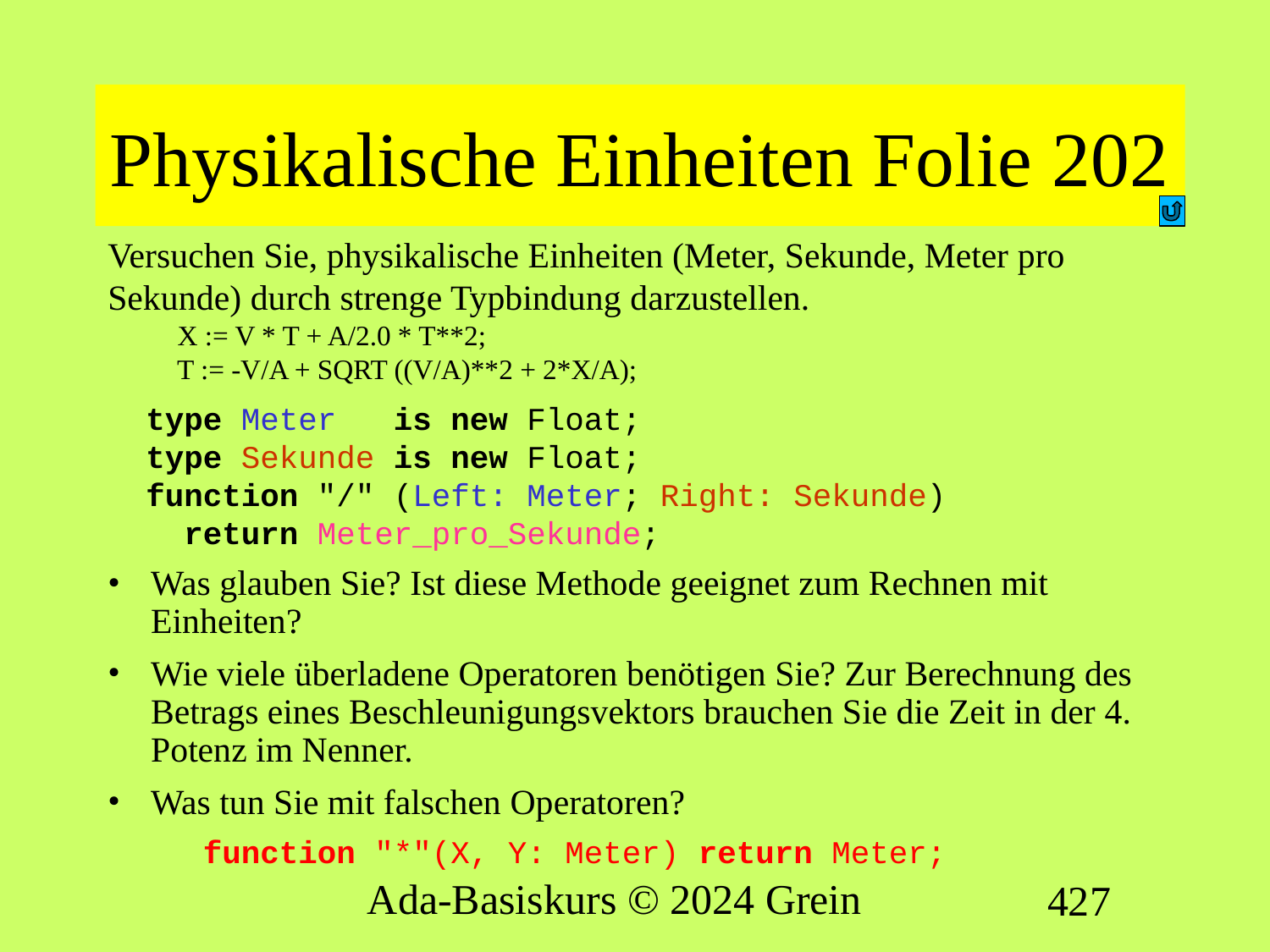

# Physikalische Einheiten Folie 202

Versuchen Sie, physikalische Einheiten (Meter, Sekunde, Meter pro Sekunde) durch strenge Typbindung darzustellen.
          X := V * T + A/2.0 * T**2;
          T := -V/A + SQRT ((V/A)**2 + 2*X/A);
  type Meter   is new Float;
  type Sekunde is new Float;
  function "/" (Left: Meter; Right: Sekunde)
    return Meter_pro_Sekunde;
Was glauben Sie? Ist diese Methode geeignet zum Rechnen mit Einheiten?
Wie viele überladene Operatoren benötigen Sie? Zur Berechnung des Betrags eines Beschleunigungsvektors brauchen Sie die Zeit in der 4. Potenz im Nenner.
Was tun Sie mit falschen Operatoren?
     function "*"(X, Y: Meter) return Meter;
Ada-Basiskurs © 2024 Grein
427